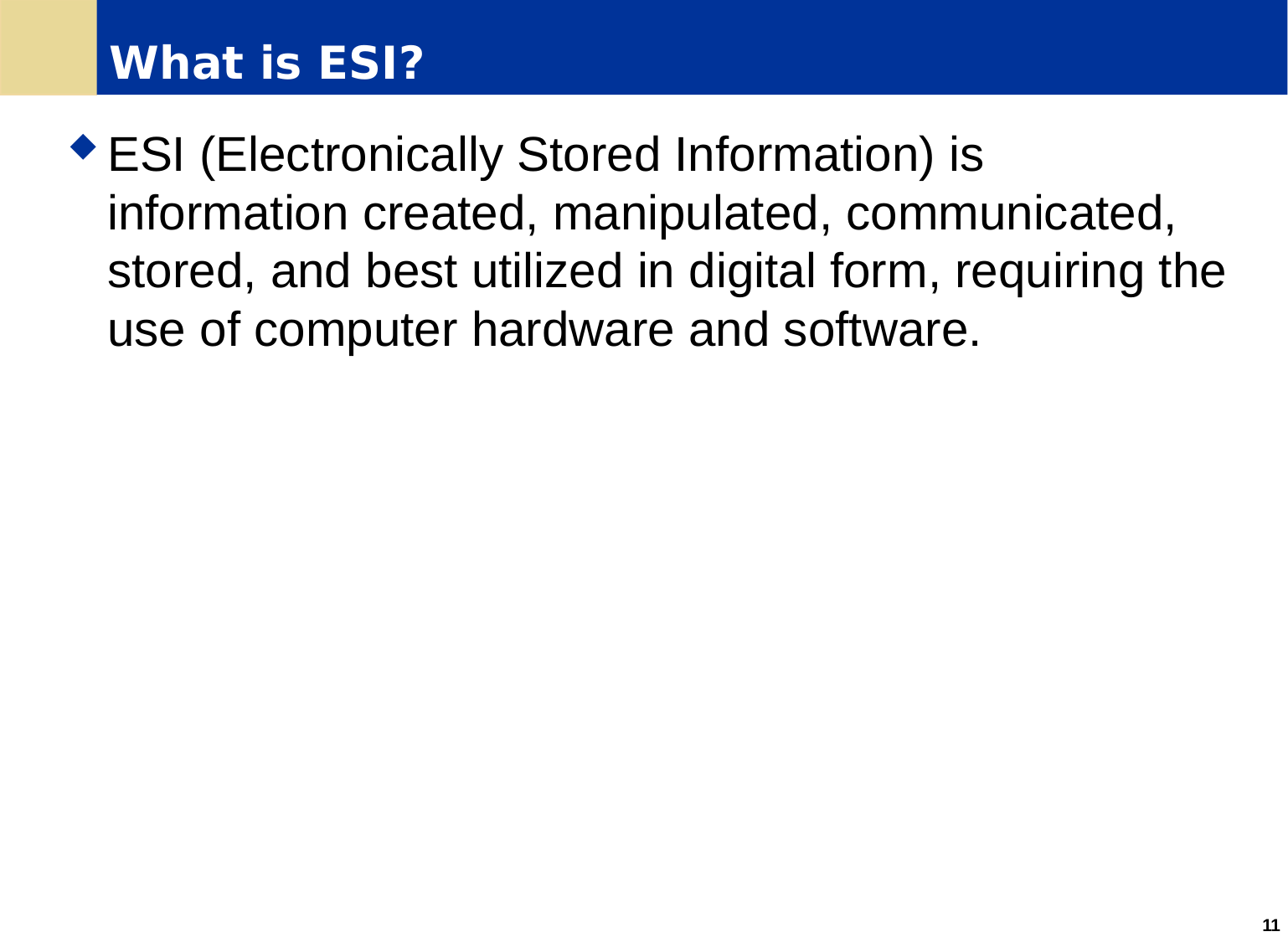

# What is ESI?
ESI (Electronically Stored Information) is information created, manipulated, communicated, stored, and best utilized in digital form, requiring the use of computer hardware and software.
11